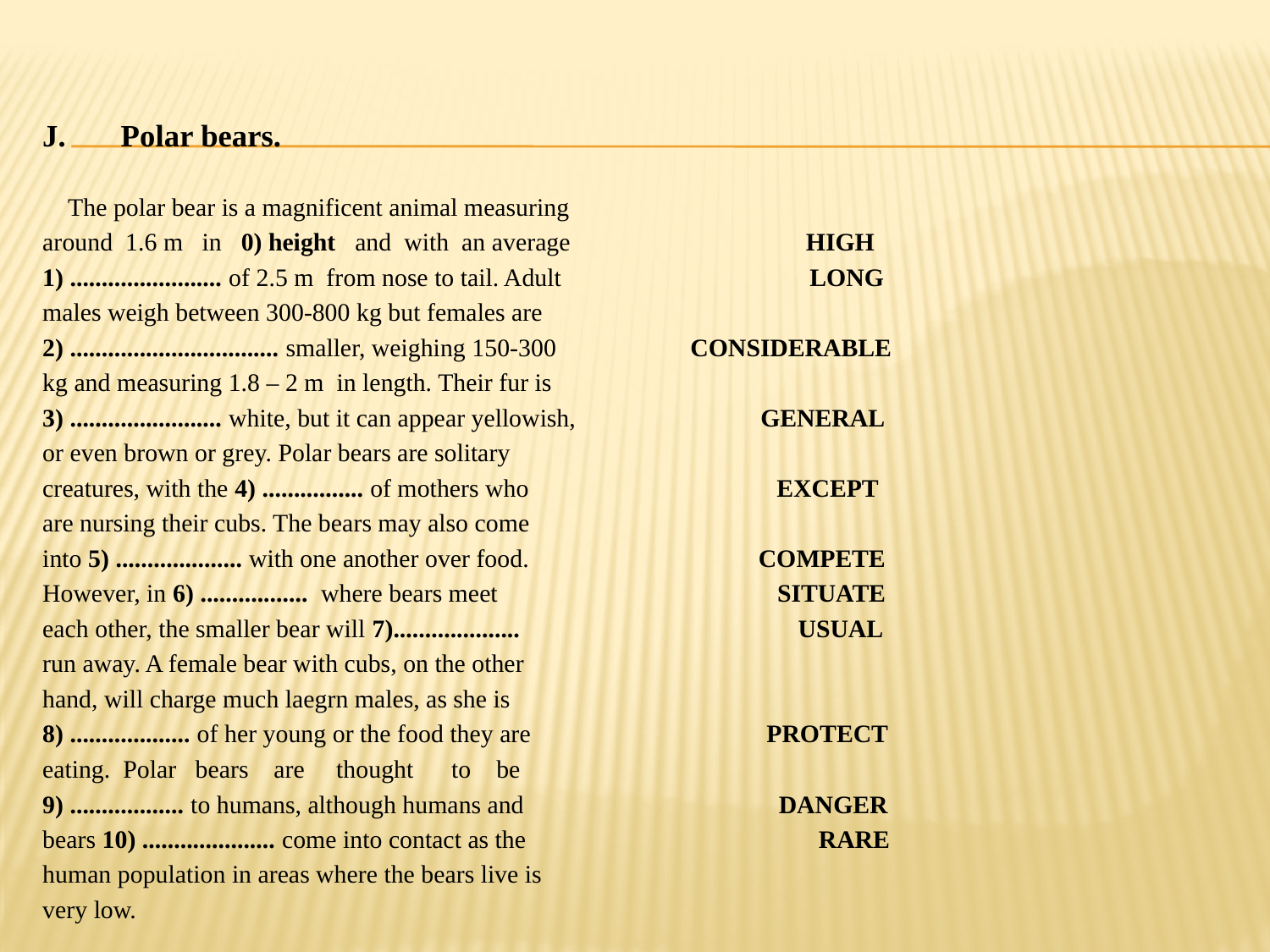

J.       Polar bears.

    The polar bear is a magnificent animal measuring
around  1.6 m   in   0) height   and  with  an average                                     HIGH
1) ........................ of 2.5 m  from nose to tail. Adult                                       LONG
males weigh between 300-800 kg but females are
2) ................................. smaller, weighing 150-300                     CONSIDERABLE
kg and measuring 1.8 – 2 m  in length. Their fur is
3) ........................ white, but it can appear yellowish,                             GENERAL
or even brown or grey. Polar bears are solitary
creatures, with the 4) ................ of mothers who                                       EXCEPT
are nursing their cubs. The bears may also come
into 5) .................... with one another over food.                                    COMPETE
However, in 6) .................  where bears meet                                            SITUATE
each other, the smaller bear will 7)....................                                            USUAL
run away. A female bear with cubs, on the other
hand, will charge much laegrn males, as she is
8) ................... of her young or the food they are                                     PROTECT
eating.  Polar   bears    are     thought      to    be
9) .................. to humans, although humans and                                        DANGER
bears 10) ..................... come into contact as the                                              RARE
human population in areas where the bears live is
very low.